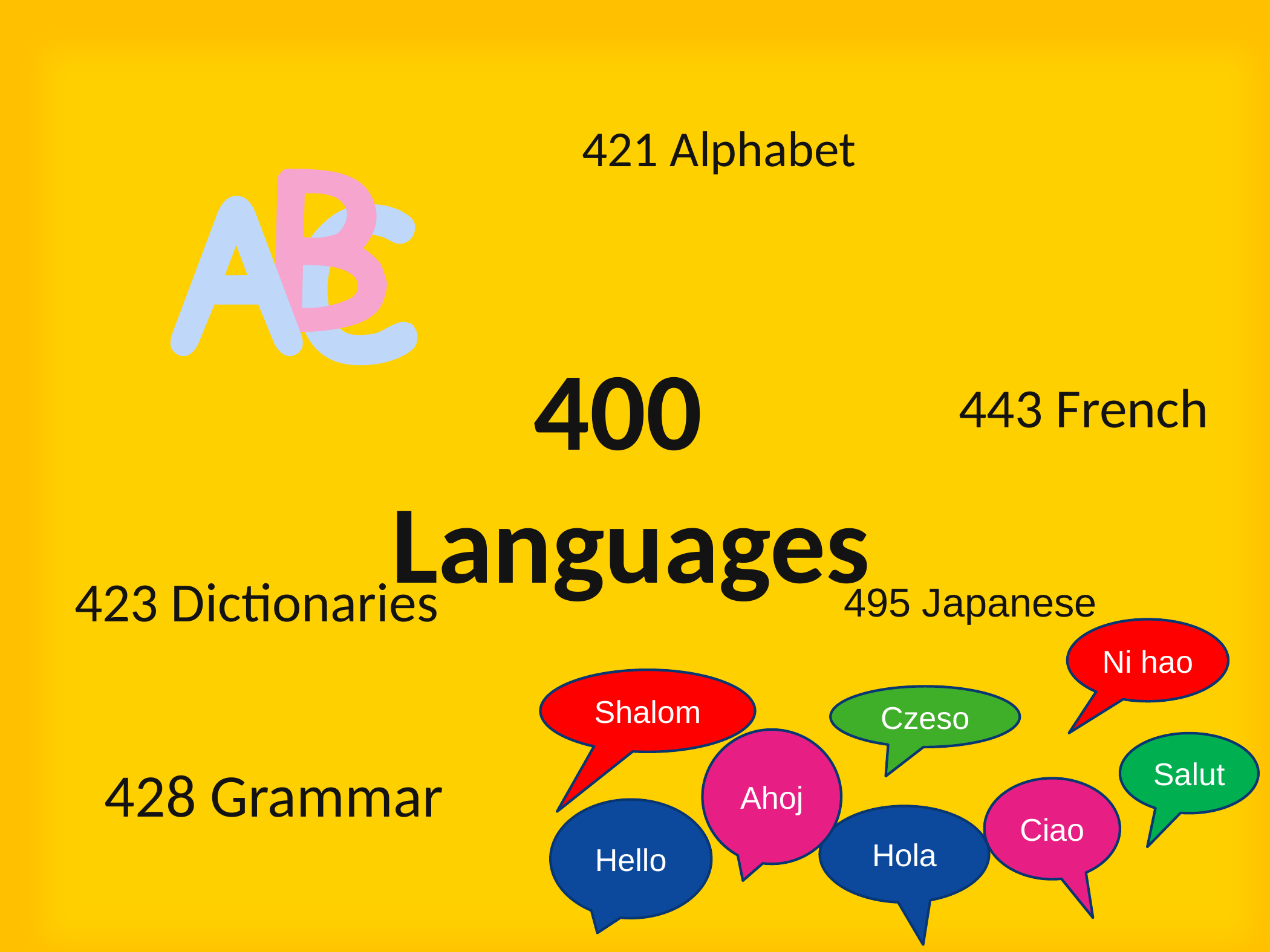

421 Alphabet
B
A
C
400
Languages
443 French
423 Dictionaries
495 Japanese
Ni hao
Shalom
Czeso
Ahoj
Salut
Ciao
Hello
Hola
428 Grammar